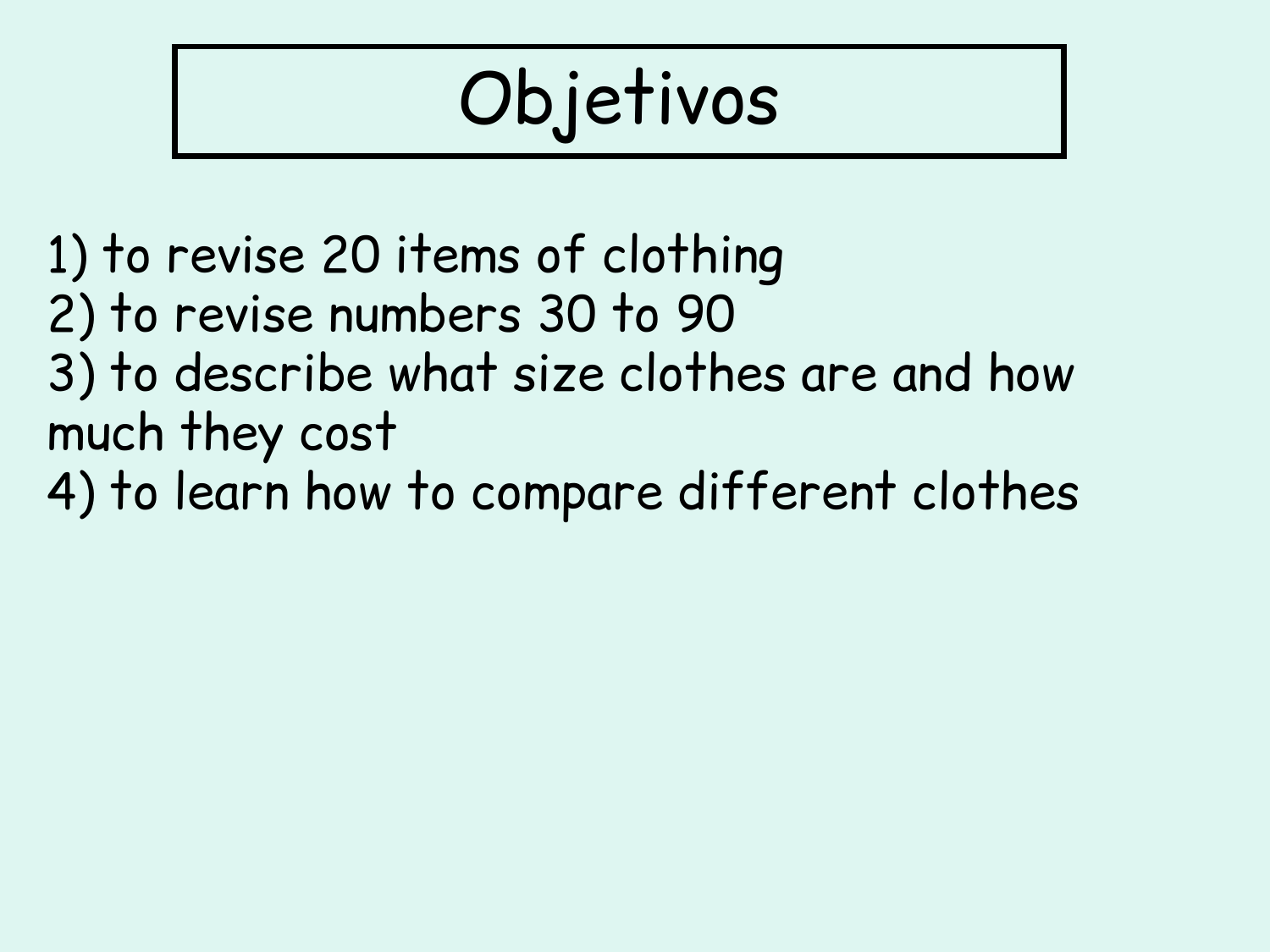

Objetivos
1) to revise 20 items of clothing
2) to revise numbers 30 to 90
3) to describe what size clothes are and how much they cost
4) to learn how to compare different clothes